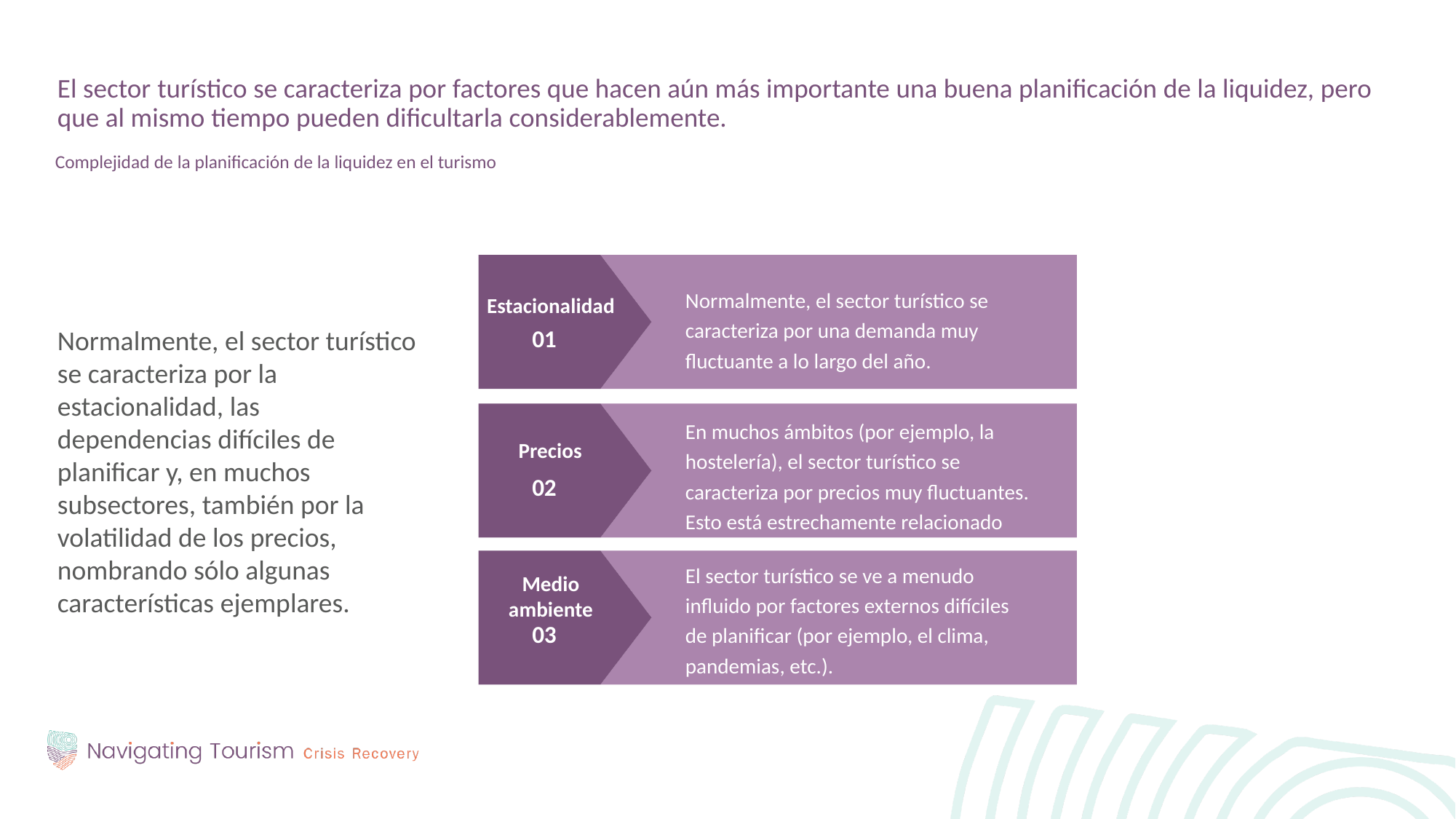

El sector turístico se caracteriza por factores que hacen aún más importante una buena planificación de la liquidez, pero que al mismo tiempo pueden dificultarla considerablemente.
Complejidad de la planificación de la liquidez en el turismo
Normalmente, el sector turístico se caracteriza por la estacionalidad, las dependencias difíciles de planificar y, en muchos subsectores, también por la volatilidad de los precios, nombrando sólo algunas características ejemplares.

Normalmente, el sector turístico se caracteriza por una demanda muy fluctuante a lo largo del año.
Estacionalidad
01

En muchos ámbitos (por ejemplo, la hostelería), el sector turístico se caracteriza por precios muy fluctuantes. Esto está estrechamente relacionado con la estacionalidad.
Precios
02

El sector turístico se ve a menudo influido por factores externos difíciles de planificar (por ejemplo, el clima, pandemias, etc.).
Medio ambiente
03